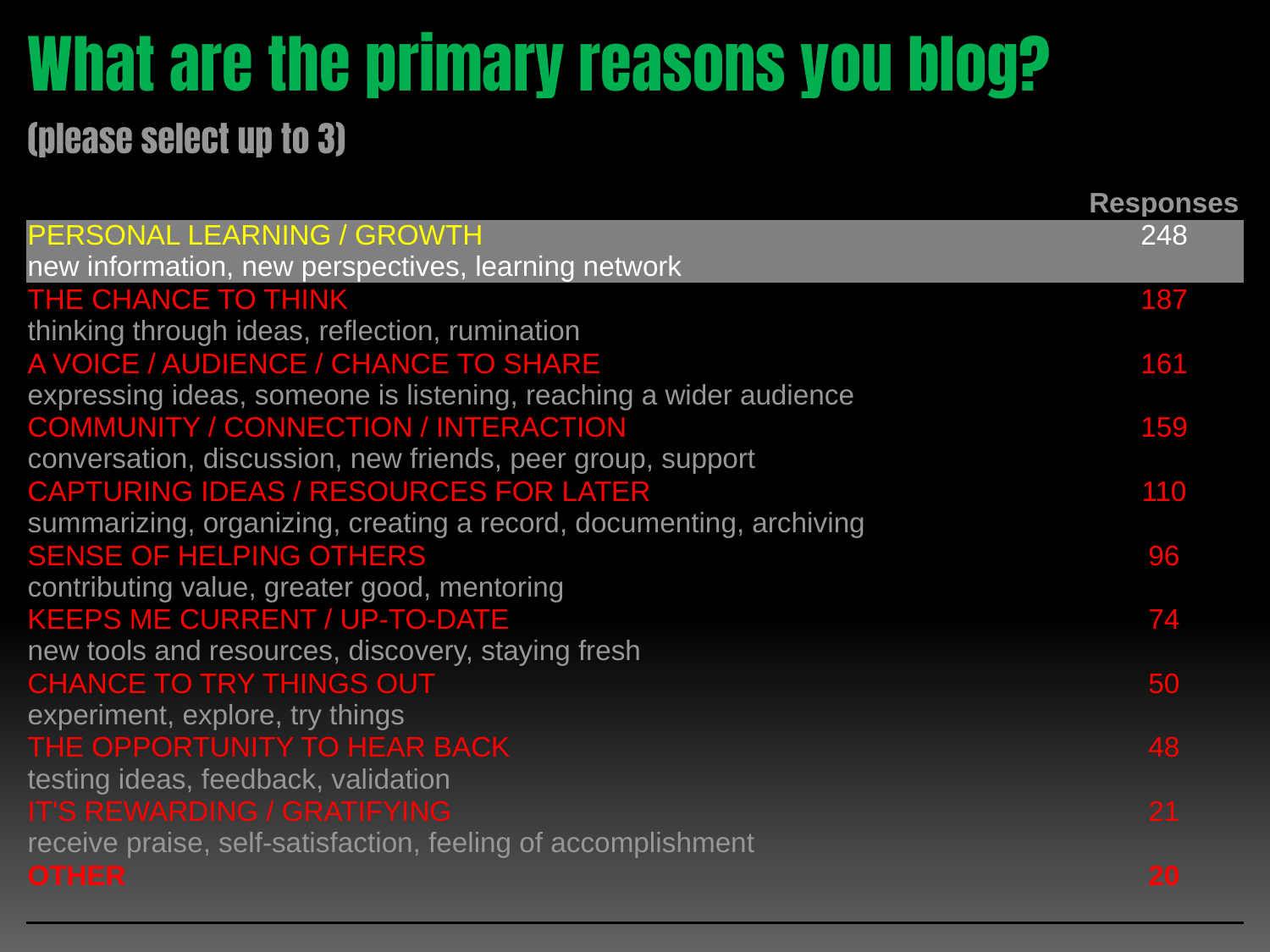

| What are the primary reasons you blog? (please select up to 3) | Responses |
| --- | --- |
| PERSONAL LEARNING / GROWTH new information, new perspectives, learning network | 248 |
| THE CHANCE TO THINK thinking through ideas, reflection, rumination | 187 |
| A VOICE / AUDIENCE / CHANCE TO SHARE expressing ideas, someone is listening, reaching a wider audience | 161 |
| COMMUNITY / CONNECTION / INTERACTION conversation, discussion, new friends, peer group, support | 159 |
| CAPTURING IDEAS / RESOURCES FOR LATER summarizing, organizing, creating a record, documenting, archiving | 110 |
| SENSE OF HELPING OTHERS contributing value, greater good, mentoring | 96 |
| KEEPS ME CURRENT / UP-TO-DATE new tools and resources, discovery, staying fresh | 74 |
| CHANCE TO TRY THINGS OUT experiment, explore, try things | 50 |
| THE OPPORTUNITY TO HEAR BACK testing ideas, feedback, validation | 48 |
| IT'S REWARDING / GRATIFYING receive praise, self-satisfaction, feeling of accomplishment | 21 |
| OTHER | 20 |